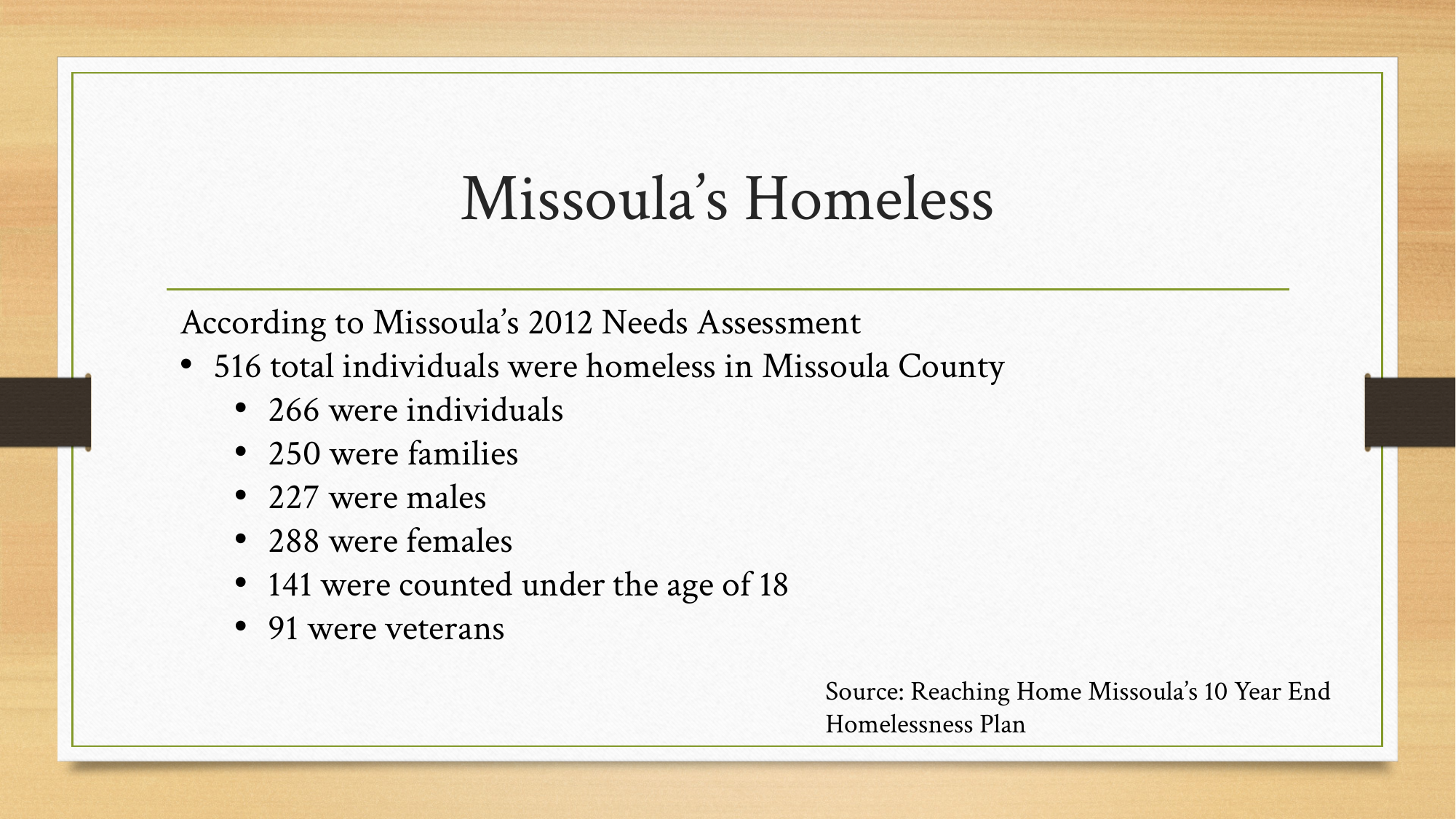

# Missoula’s Homeless
According to Missoula’s 2012 Needs Assessment
516 total individuals were homeless in Missoula County
266 were individuals
250 were families
227 were males
288 were females
141 were counted under the age of 18
91 were veterans

Source: Reaching Home Missoula’s 10 Year End Homelessness Plan